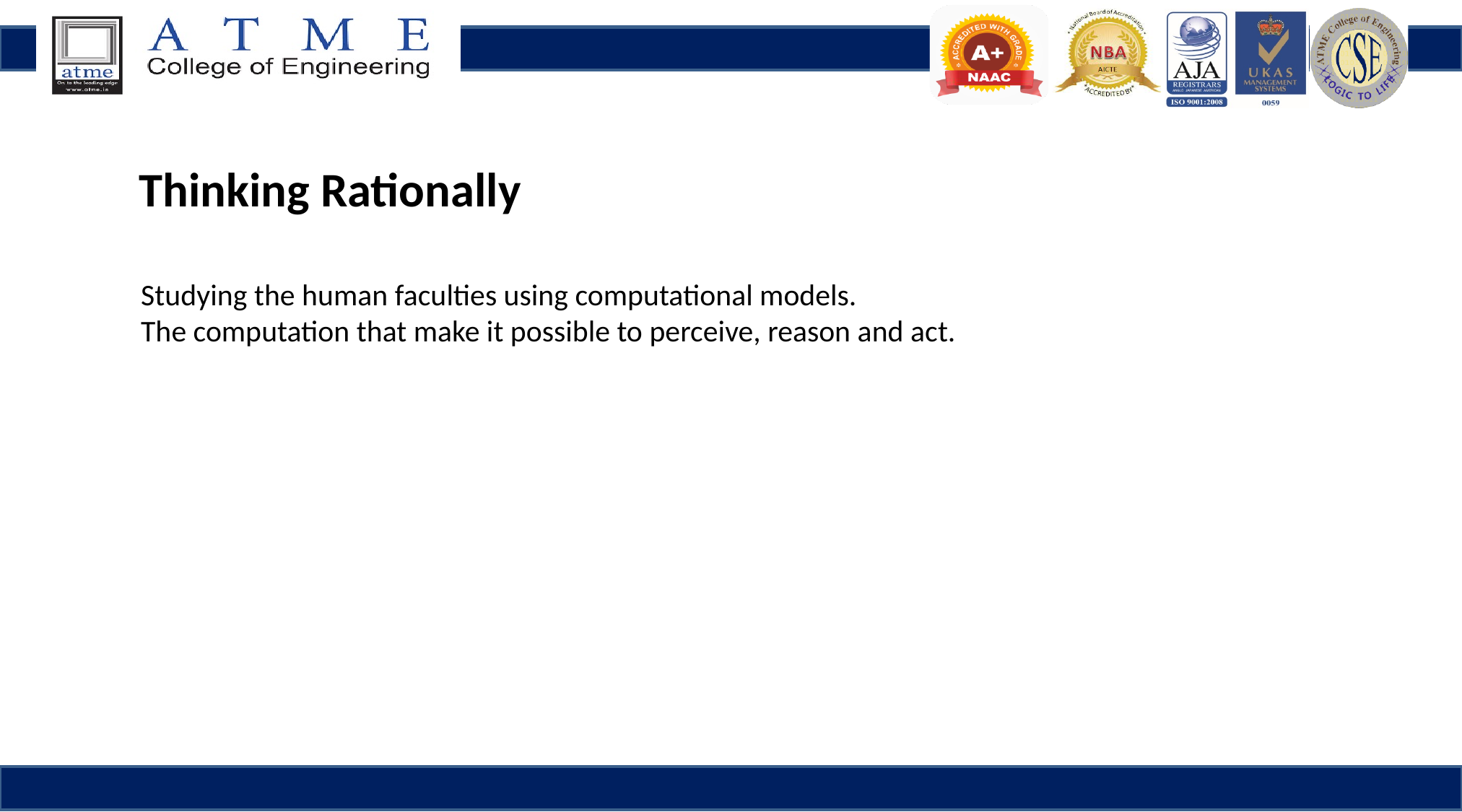

Thinking Rationally
Studying the human faculties using computational models.
The computation that make it possible to perceive, reason and act.